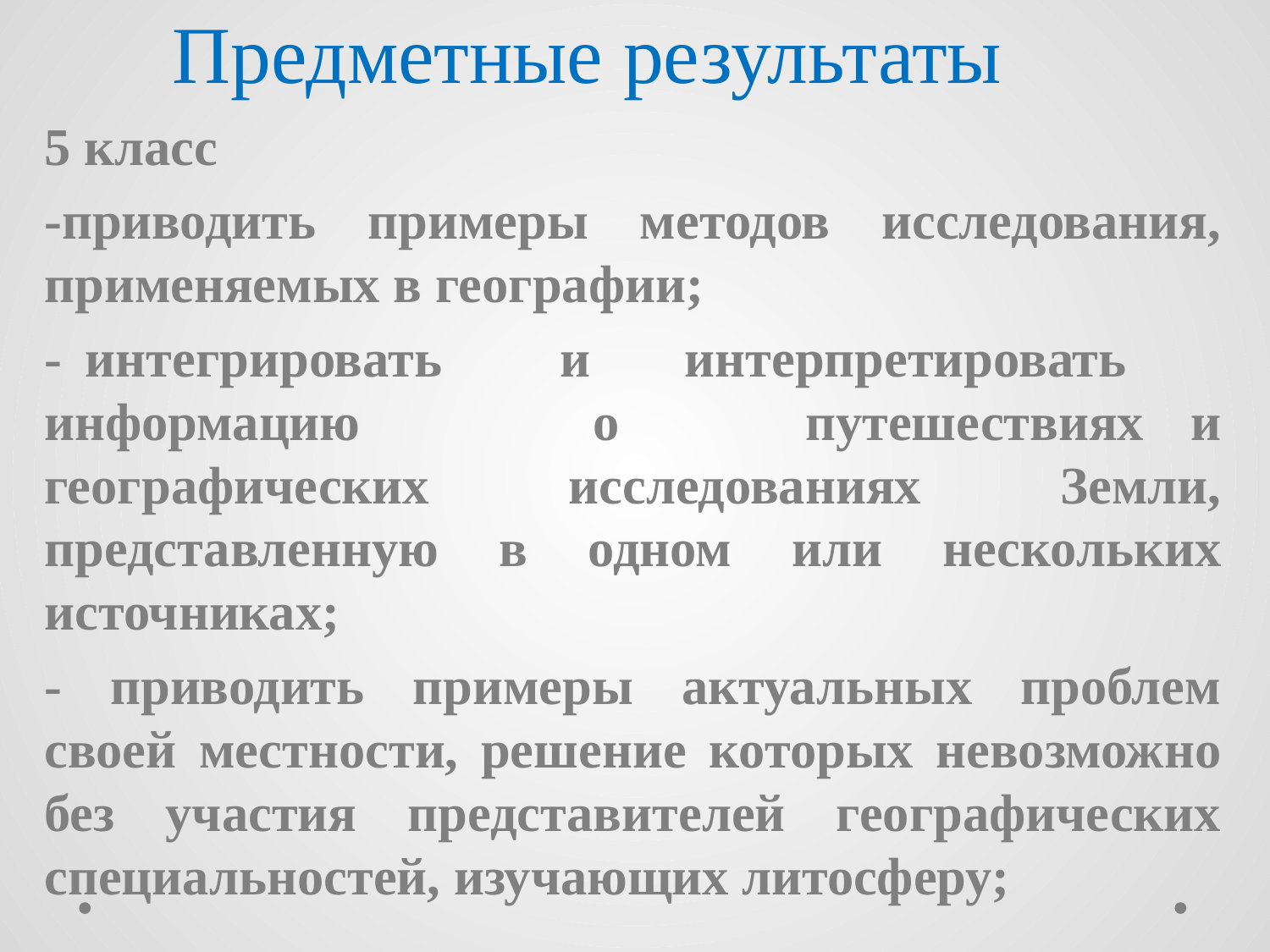

# Предметные результаты
5 класс
-приводить примеры методов исследования, применяемых в географии;
- интегрировать     и    интерпретировать     информацию     о    путешествиях и географических исследованиях Земли, представленную в одном или нескольких источниках;
- приводить примеры актуальных проблем своей местности, решение которых невозможно без участия представителей географических специальностей, изучающих литосферу;